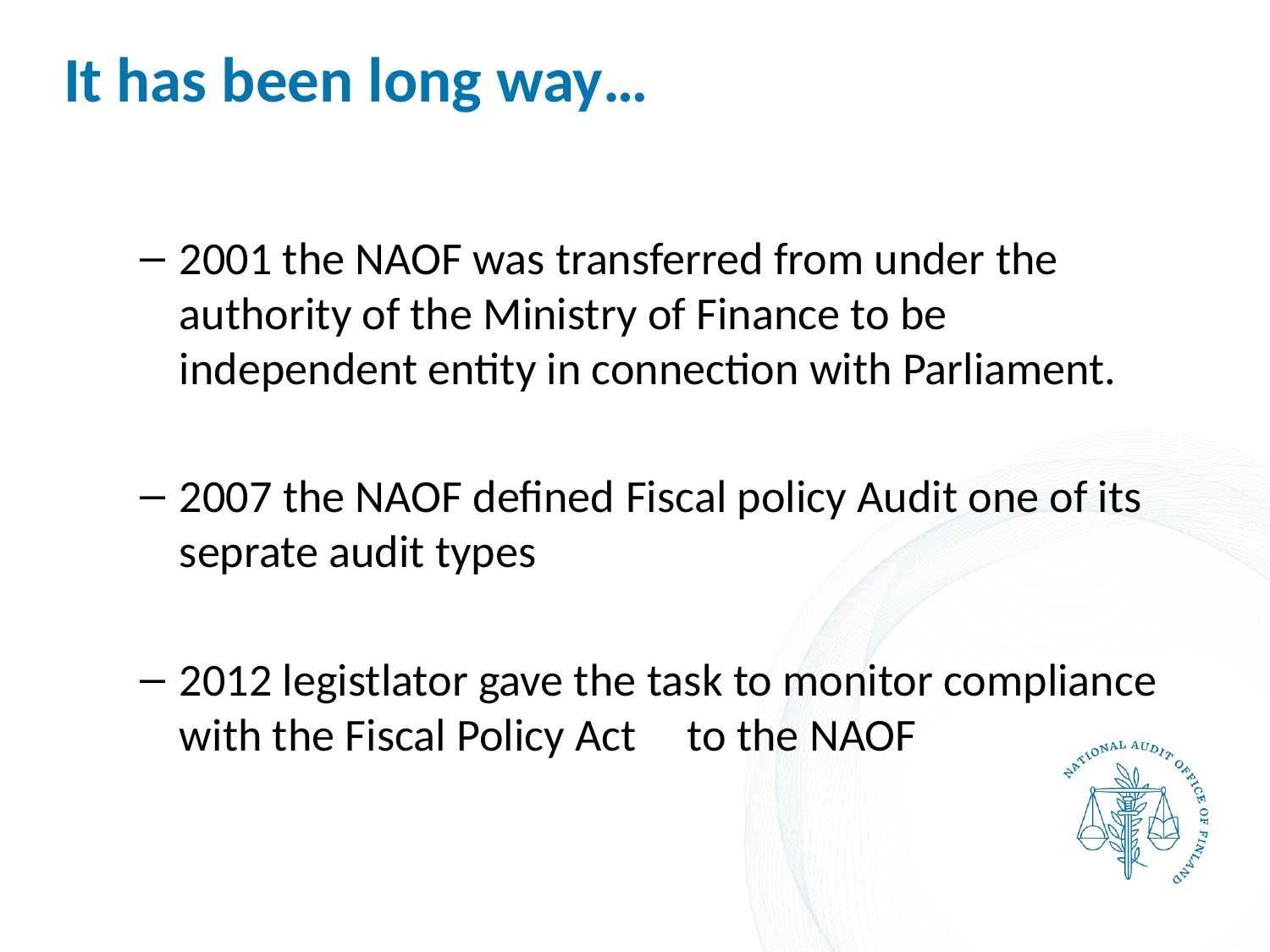

# It has been long way…
2001 the NAOF was transferred from under the authority of the Ministry of Finance to be independent entity in connection with Parliament.

2007 the NAOF defined Fiscal policy Audit one of its seprate audit types

2012 legistlator gave the task to monitor compliance with the Fiscal Policy Act 	to the NAOF